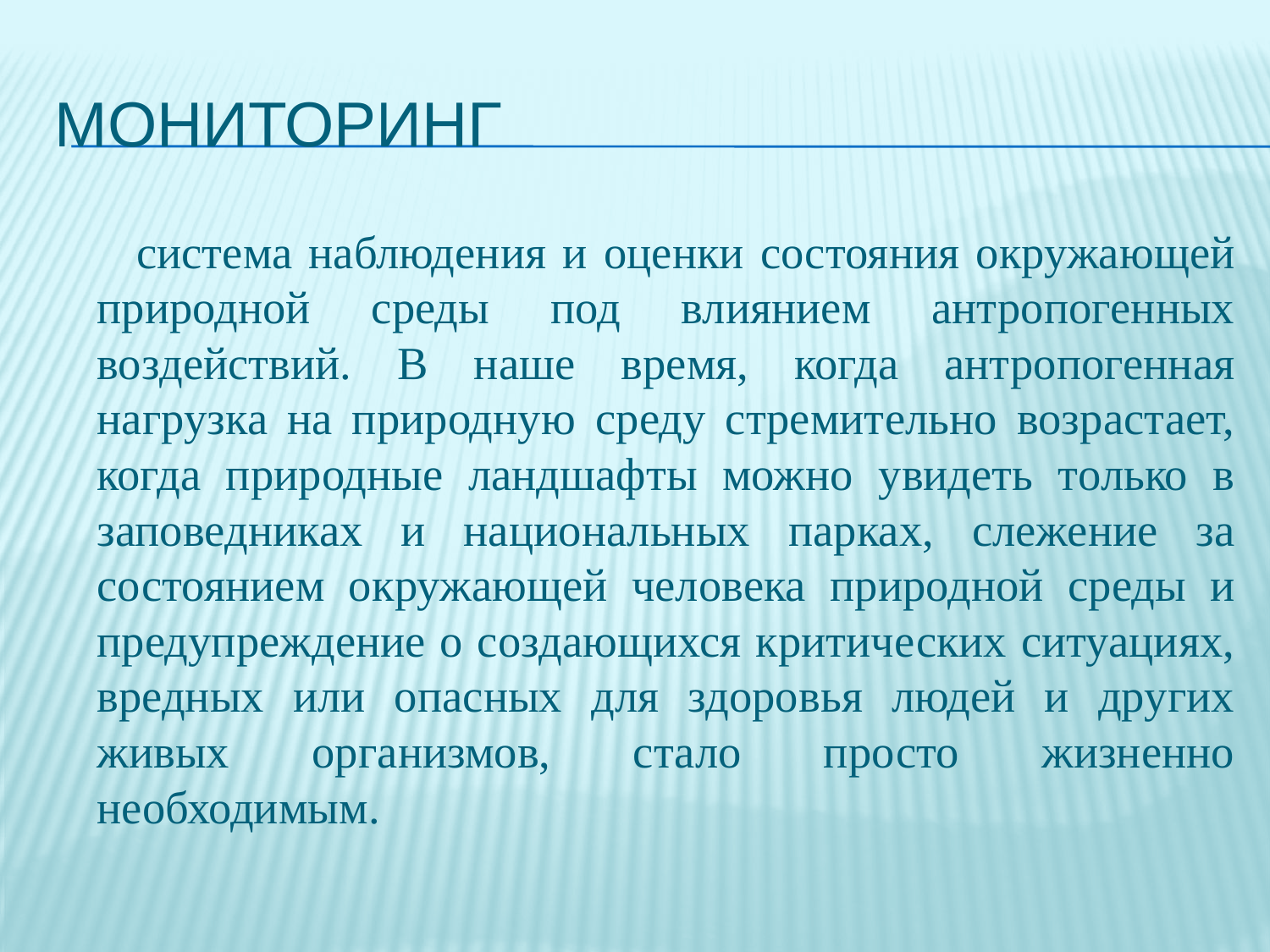

# МОНИТОРИНГ
     система наблюдения и оценки состояния окружающей природной среды под влиянием антропогенных воздействий. В наше время, когда антропогенная нагрузка на природную среду стремительно возрастает, когда природные ландшафты можно увидеть только в заповедниках и национальных парках, слежение за состоянием окружающей человека природной среды и предупреждение о создающихся критических ситуациях, вредных или опасных для здоровья людей и других живых организмов, стало просто жизненно необходимым.